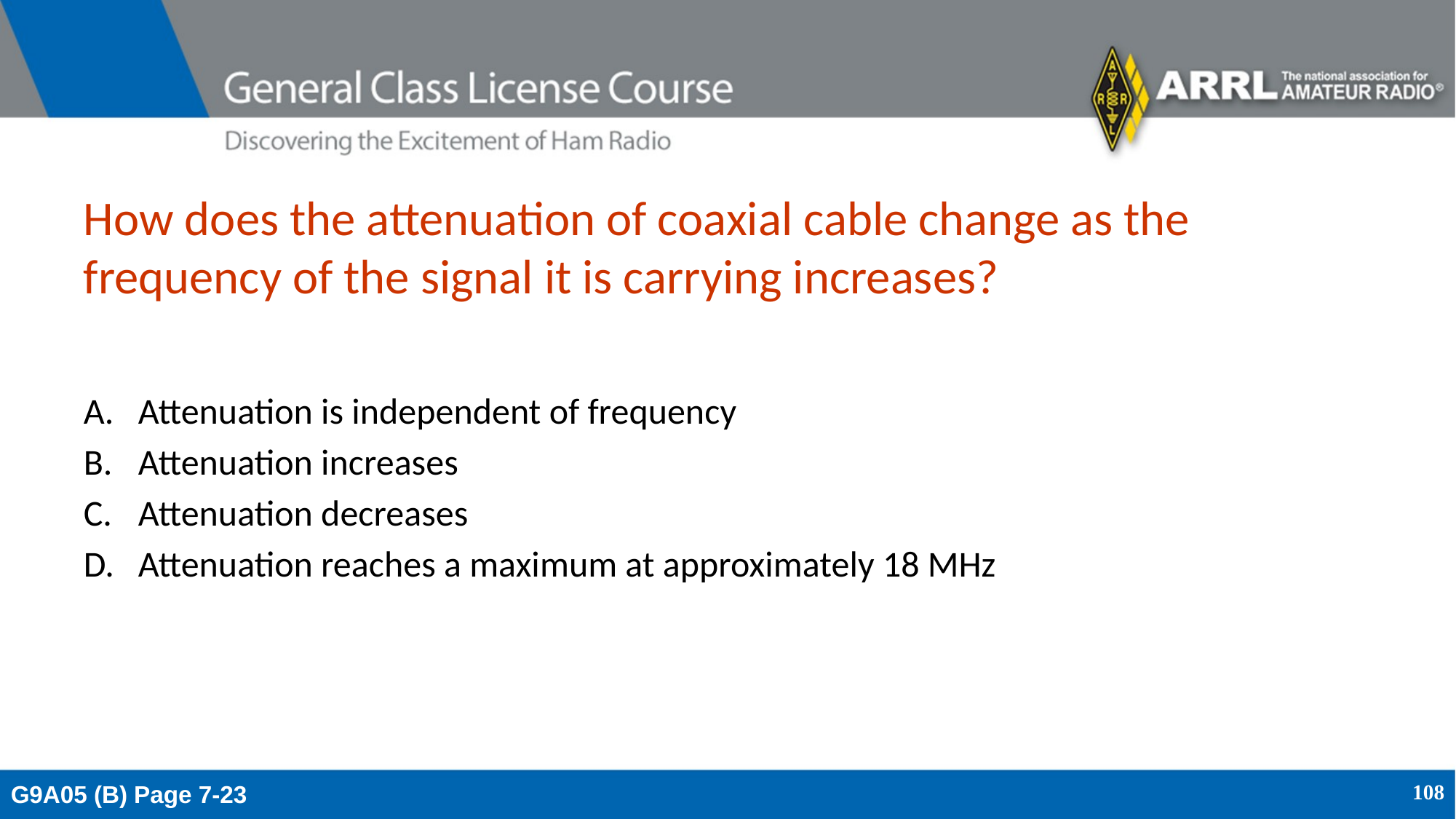

# How does the attenuation of coaxial cable change as the frequency of the signal it is carrying increases?
Attenuation is independent of frequency
Attenuation increases
Attenuation decreases
Attenuation reaches a maximum at approximately 18 MHz
G9A05 (B) Page 7-23
108